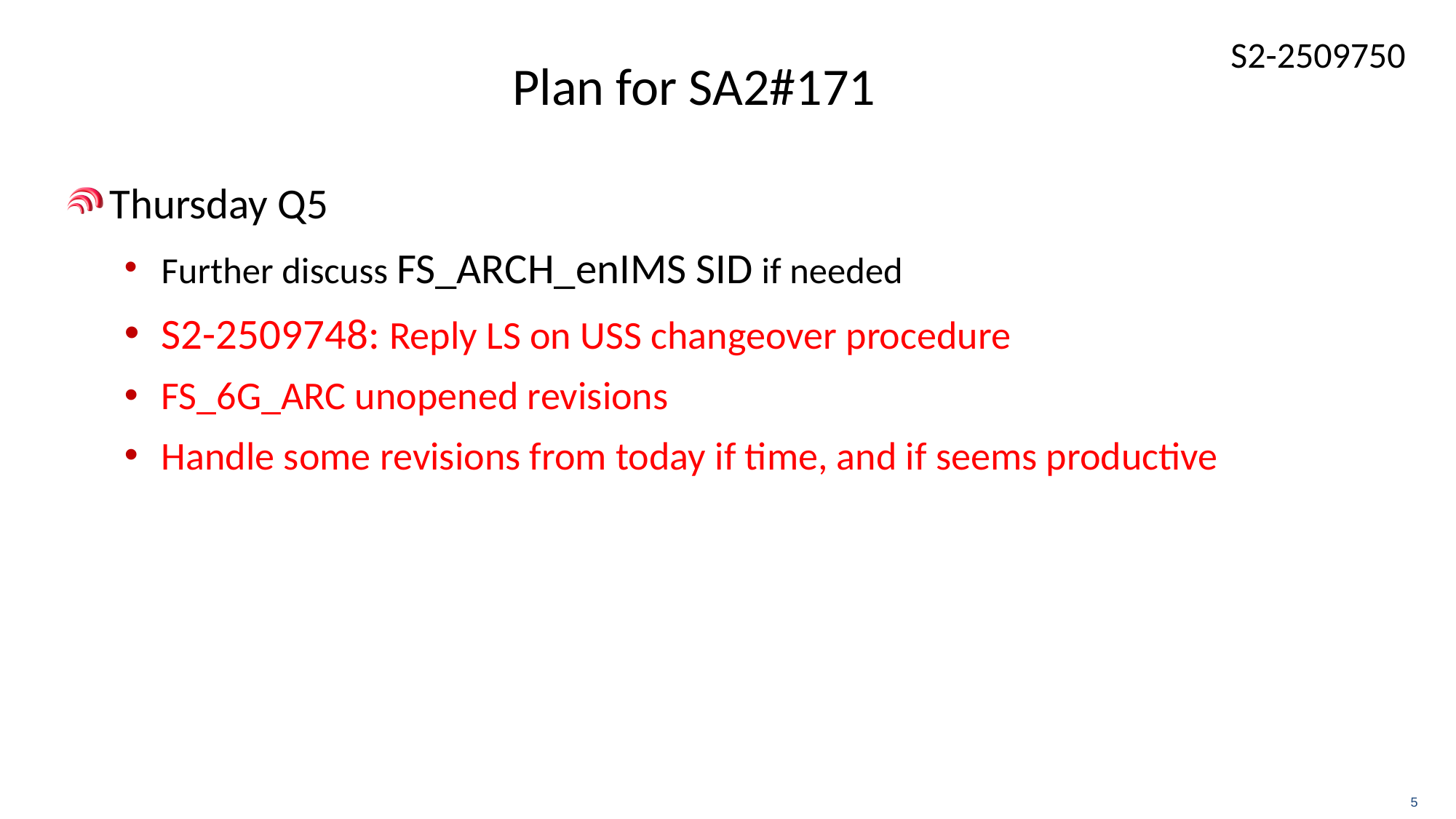

# Plan for SA2#171
Thursday Q5
Further discuss FS_ARCH_enIMS SID if needed
S2-2509748: Reply LS on USS changeover procedure
FS_6G_ARC unopened revisions
Handle some revisions from today if time, and if seems productive